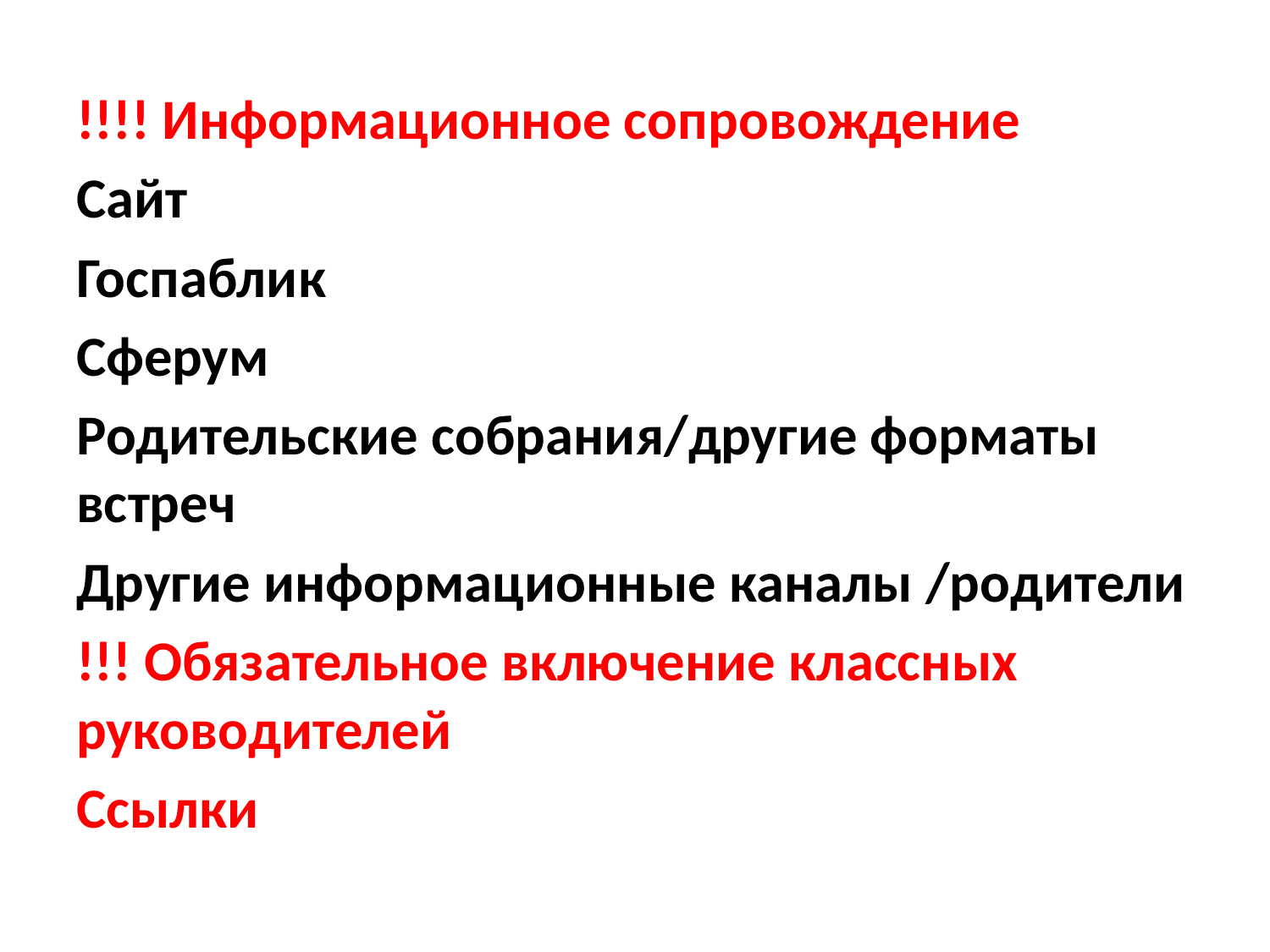

!!!! Информационное сопровождение
Сайт
Госпаблик
Сферум
Родительские собрания/другие форматы встреч
Другие информационные каналы /родители
!!! Обязательное включение классных руководителей
Ссылки